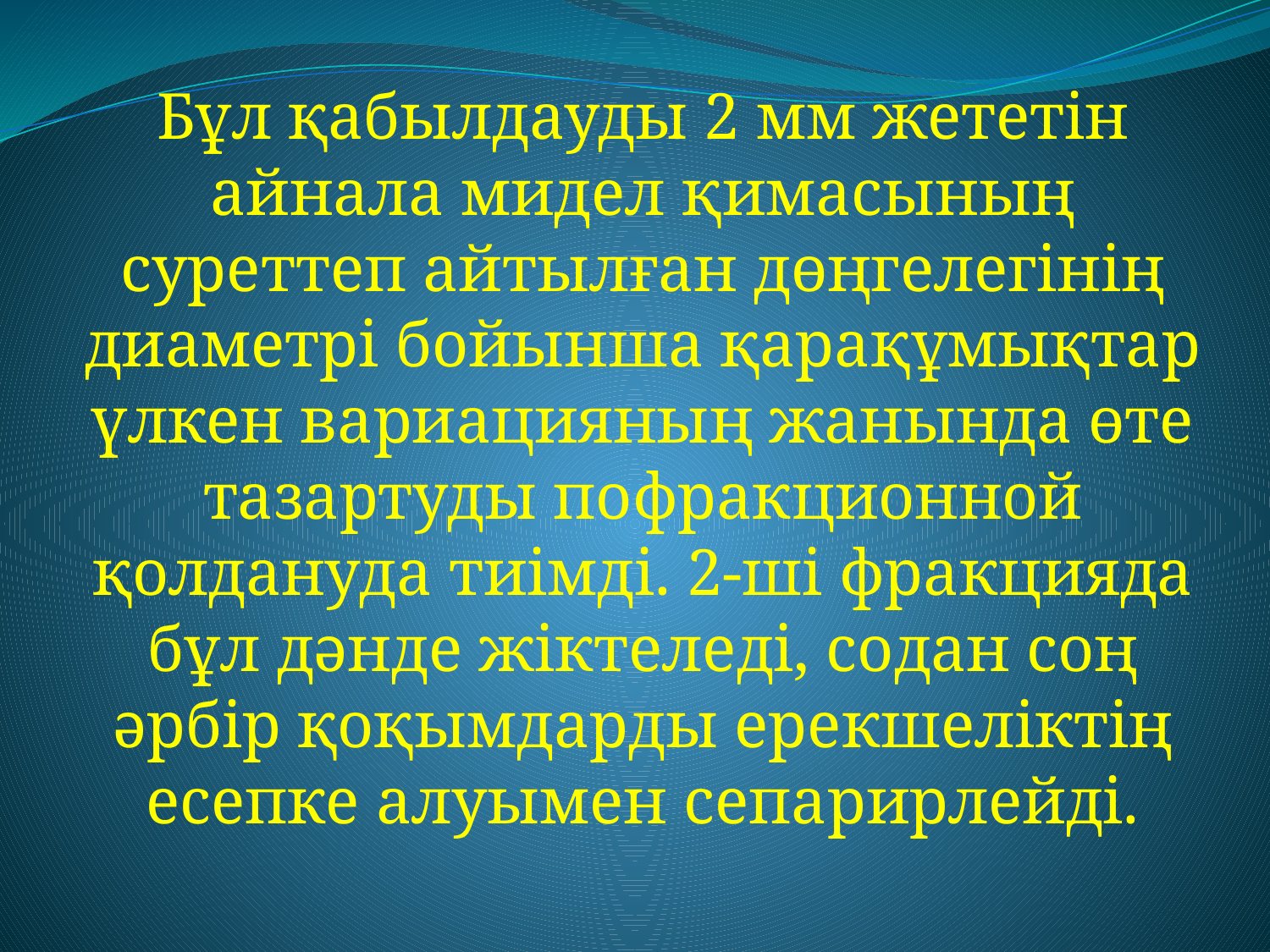

Бұл қабылдауды 2 мм жететiн айнала мидел қимасының суреттеп айтылған дөңгелегiнiң диаметрi бойынша қарақұмықтар үлкен вариацияның жанында өте тазартуды пофракционной қолдануда тиiмдi. 2-шi фракцияда бұл дәнде жiктеледi, содан соң әрбiр қоқымдарды ерекшелiктiң есепке алуымен сепарирлейдi.